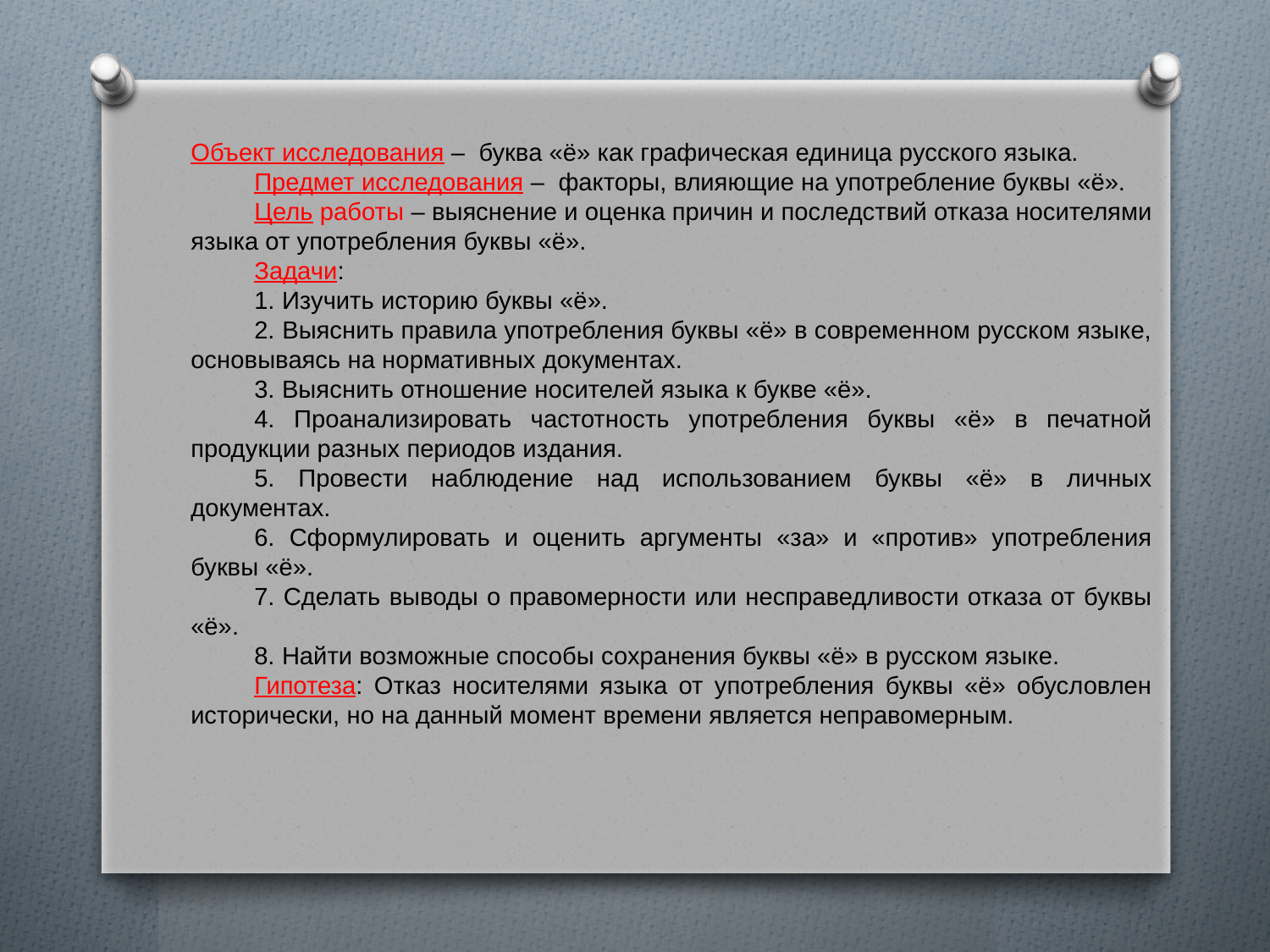

Объект исследования –  буква «ё» как графическая единица русского языка.
Предмет исследования –  факторы, влияющие на употребление буквы «ё».
Цель работы – выяснение и оценка причин и последствий отказа носителями языка от употребления буквы «ё».
Задачи:
1. Изучить историю буквы «ё».
2. Выяснить правила употребления буквы «ё» в современном русском языке, основываясь на нормативных документах.
3. Выяснить отношение носителей языка к букве «ё».
4. Проанализировать частотность употребления буквы «ё» в печатной продукции разных периодов издания.
5. Провести наблюдение над использованием буквы «ё» в личных документах.
6. Сформулировать и оценить аргументы «за» и «против» употребления буквы «ё».
7. Сделать выводы о правомерности или несправедливости отказа от буквы «ё».
8. Найти возможные способы сохранения буквы «ё» в русском языке.
Гипотеза: Отказ носителями языка от употребления буквы «ё» обусловлен исторически, но на данный момент времени является неправомерным.